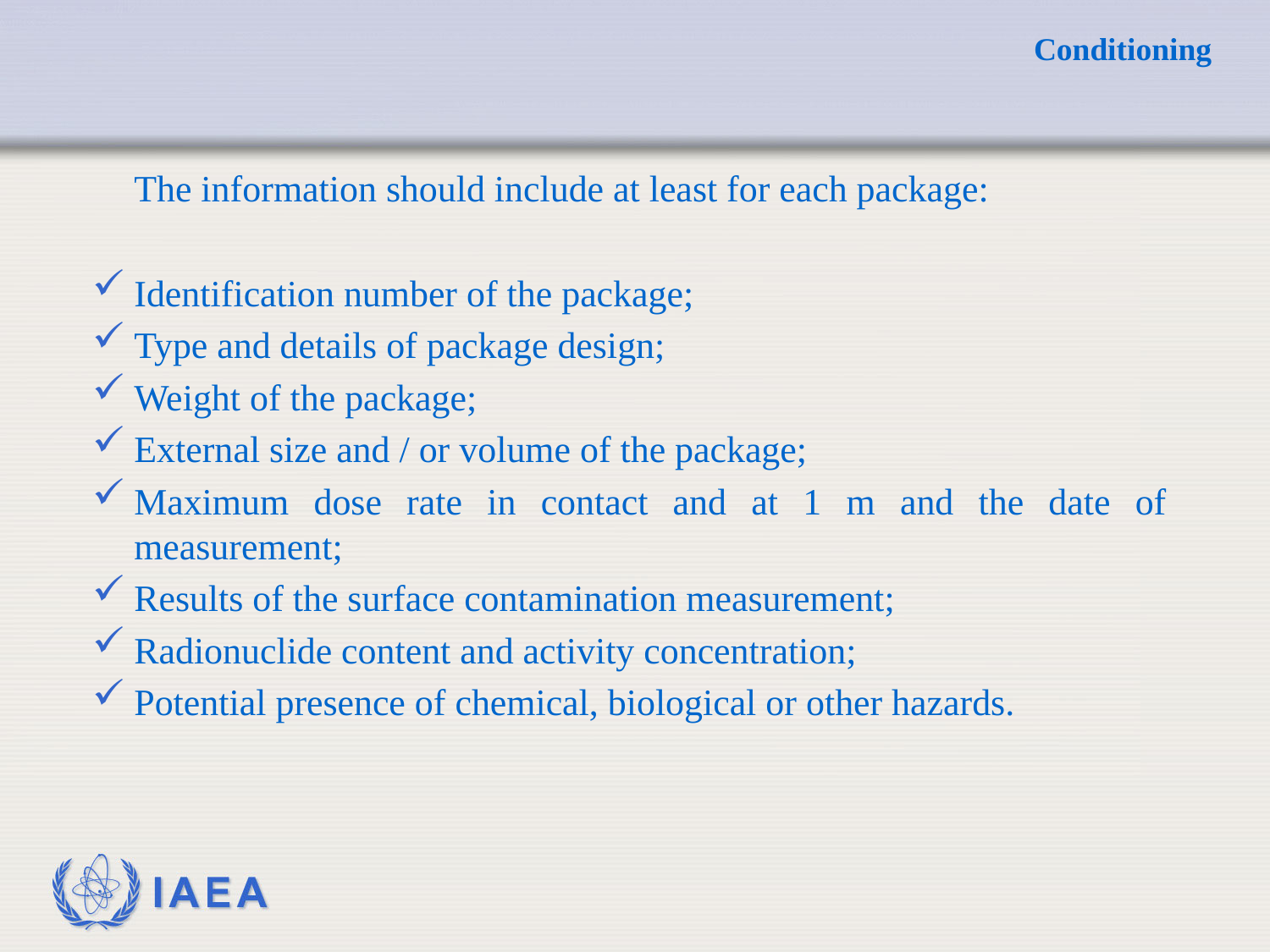

# Conditioning
	The information should include at least for each package:

Identification number of the package;
Type and details of package design;
Weight of the package;
External size and / or volume of the package;
Maximum dose rate in contact and at 1 m and the date of measurement;
Results of the surface contamination measurement;
Radionuclide content and activity concentration;
Potential presence of chemical, biological or other hazards.